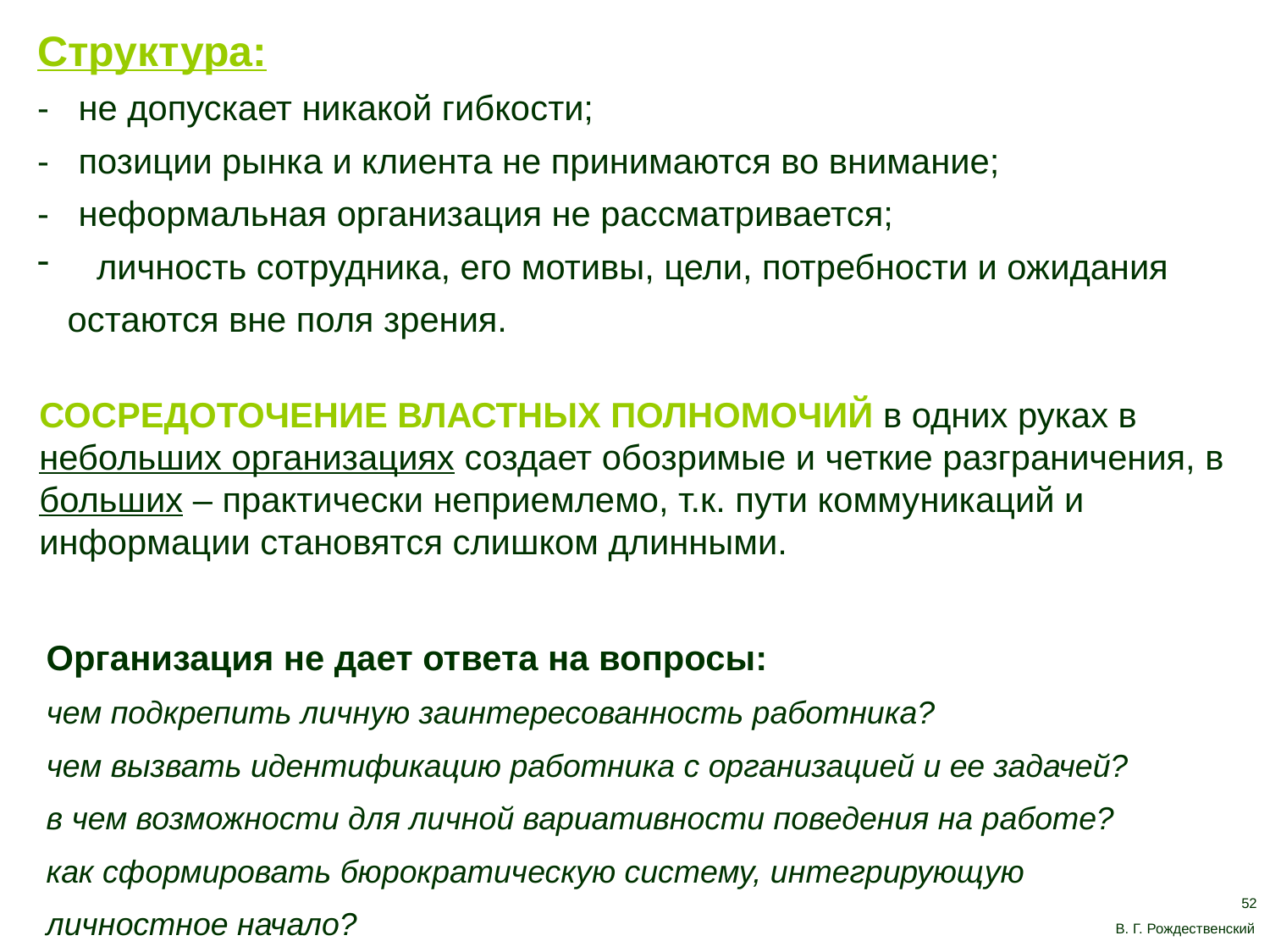

Структура:
-   не допускает никакой гибкости;
-   позиции рынка и клиента не принимаются во внимание;
-   неформальная организация не рассматривается;
   личность сотрудника, его мотивы, цели, потребности и ожидания остаются вне поля зрения.
СОСРЕДОТОЧЕНИЕ ВЛАСТНЫХ ПОЛНОМОЧИЙ в одних руках в небольших организациях создает обозримые и четкие разграничения, в больших – практически неприемлемо, т.к. пути коммуникаций и информации становятся слишком длинными.
Организация не дает ответа на вопросы:
чем подкрепить личную заинтересованность работника?
чем вызвать идентификацию работника с организацией и ее задачей?
в чем возможности для личной вариативности поведения на работе?
как сформировать бюрократическую систему, интегрирующую личностное начало?
52
В. Г. Рождественский